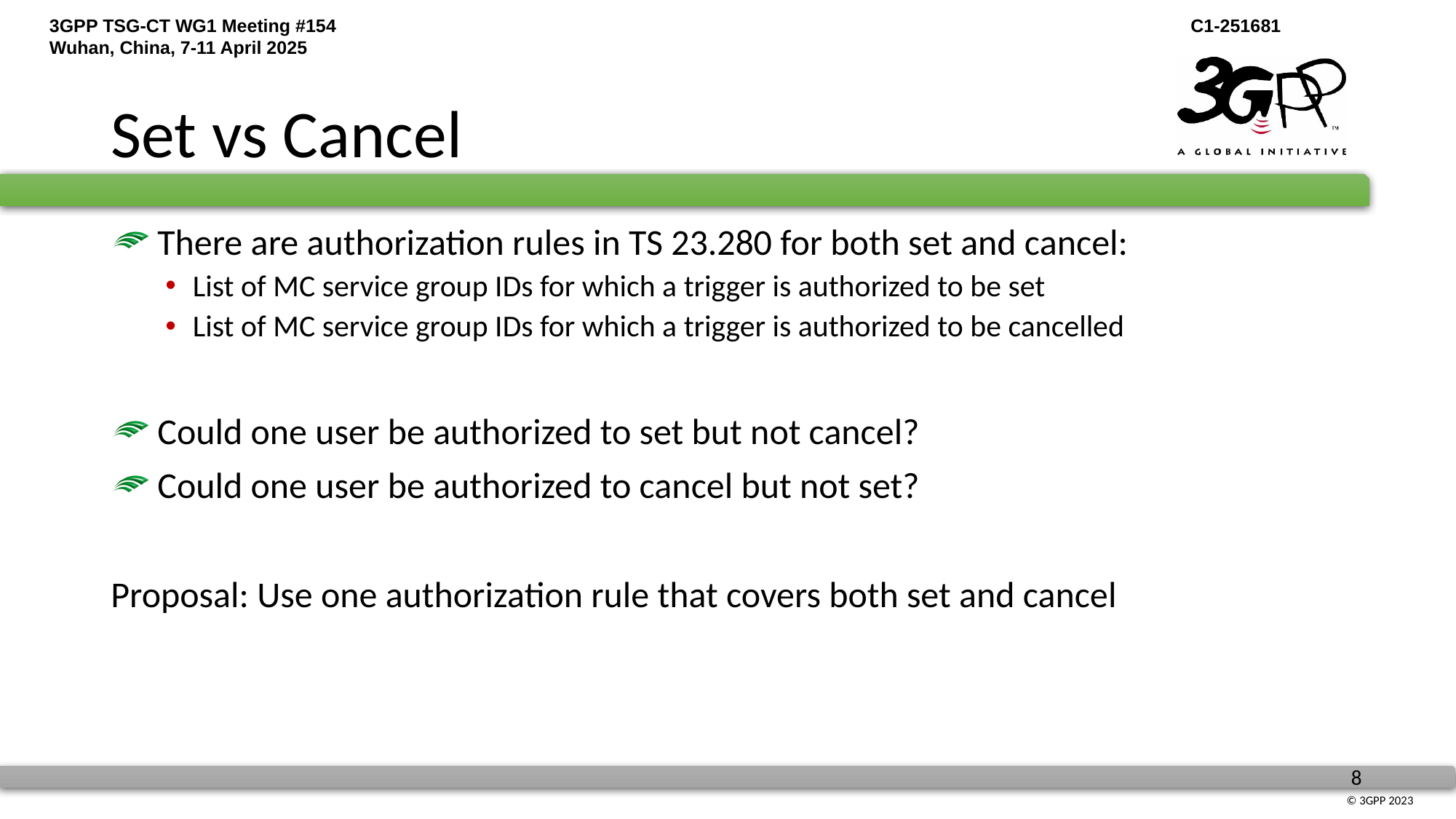

# Set vs Cancel
 There are authorization rules in TS 23.280 for both set and cancel:
List of MC service group IDs for which a trigger is authorized to be set
List of MC service group IDs for which a trigger is authorized to be cancelled

 Could one user be authorized to set but not cancel?
 Could one user be authorized to cancel but not set?

Proposal: Use one authorization rule that covers both set and cancel